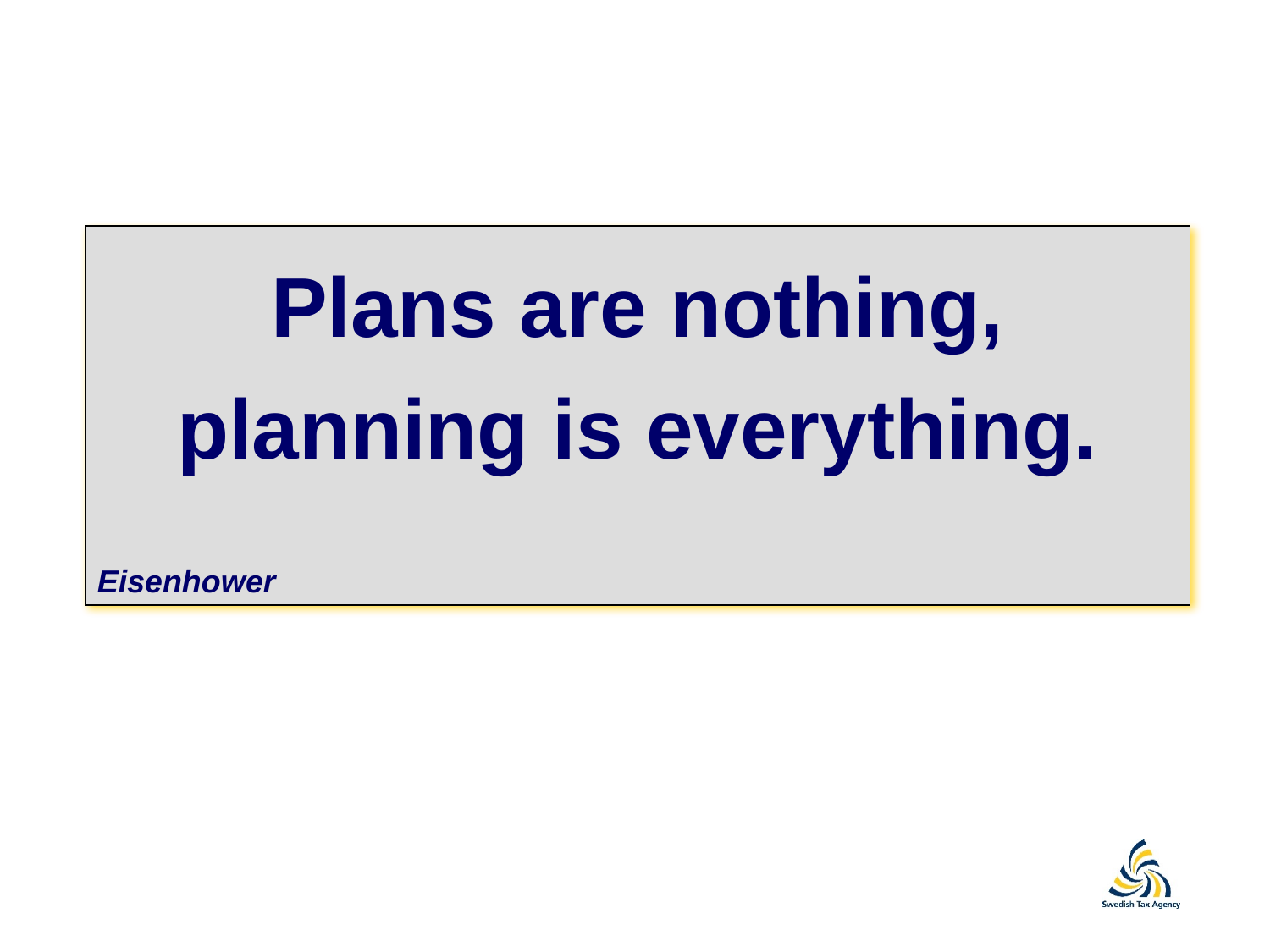

Plans are nothing, planning is everything.

Eisenhower